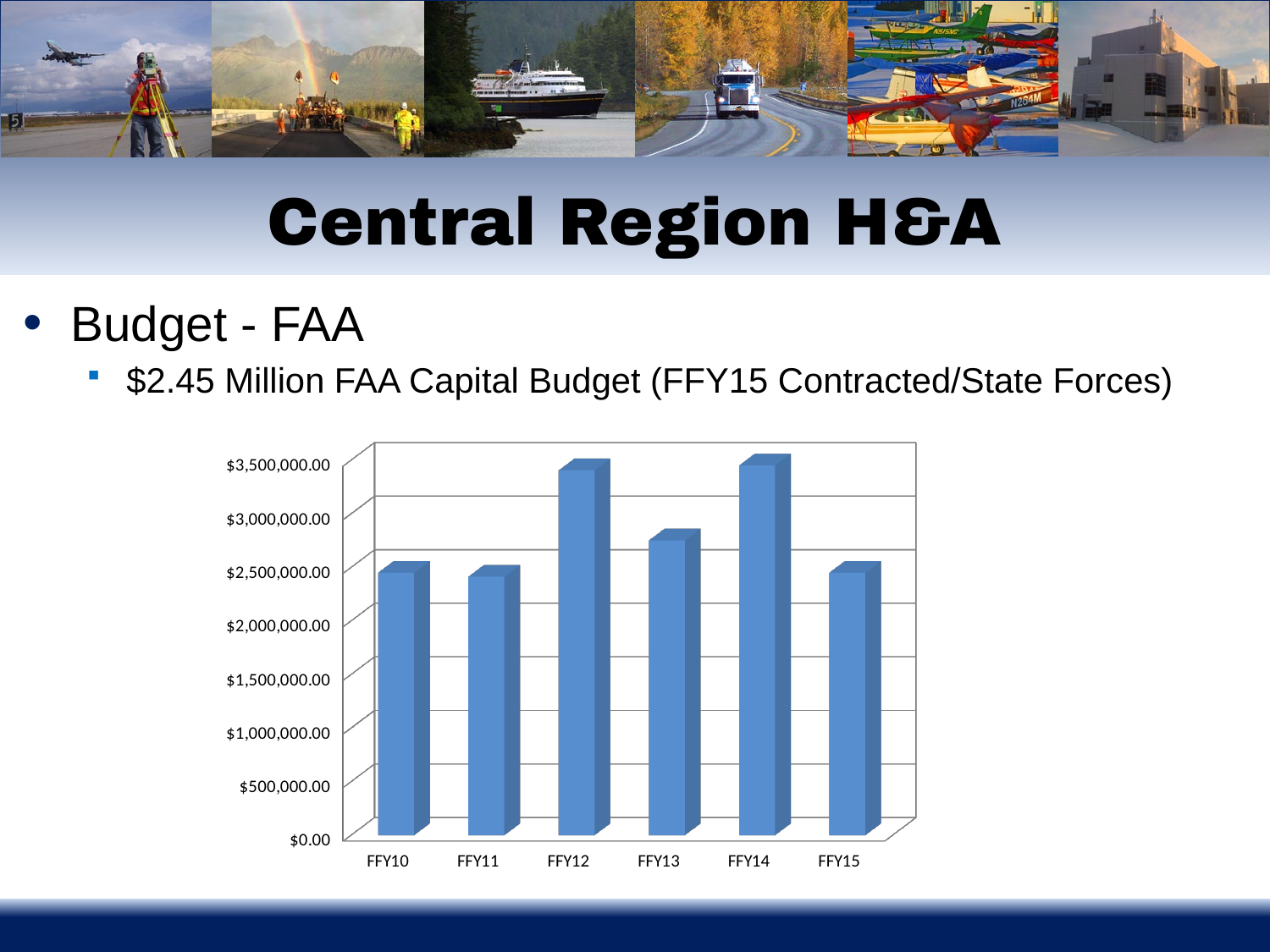

# Central Region H&A
Budget - FAA
$2.45 Million FAA Capital Budget (FFY15 Contracted/State Forces)

[unsupported chart]